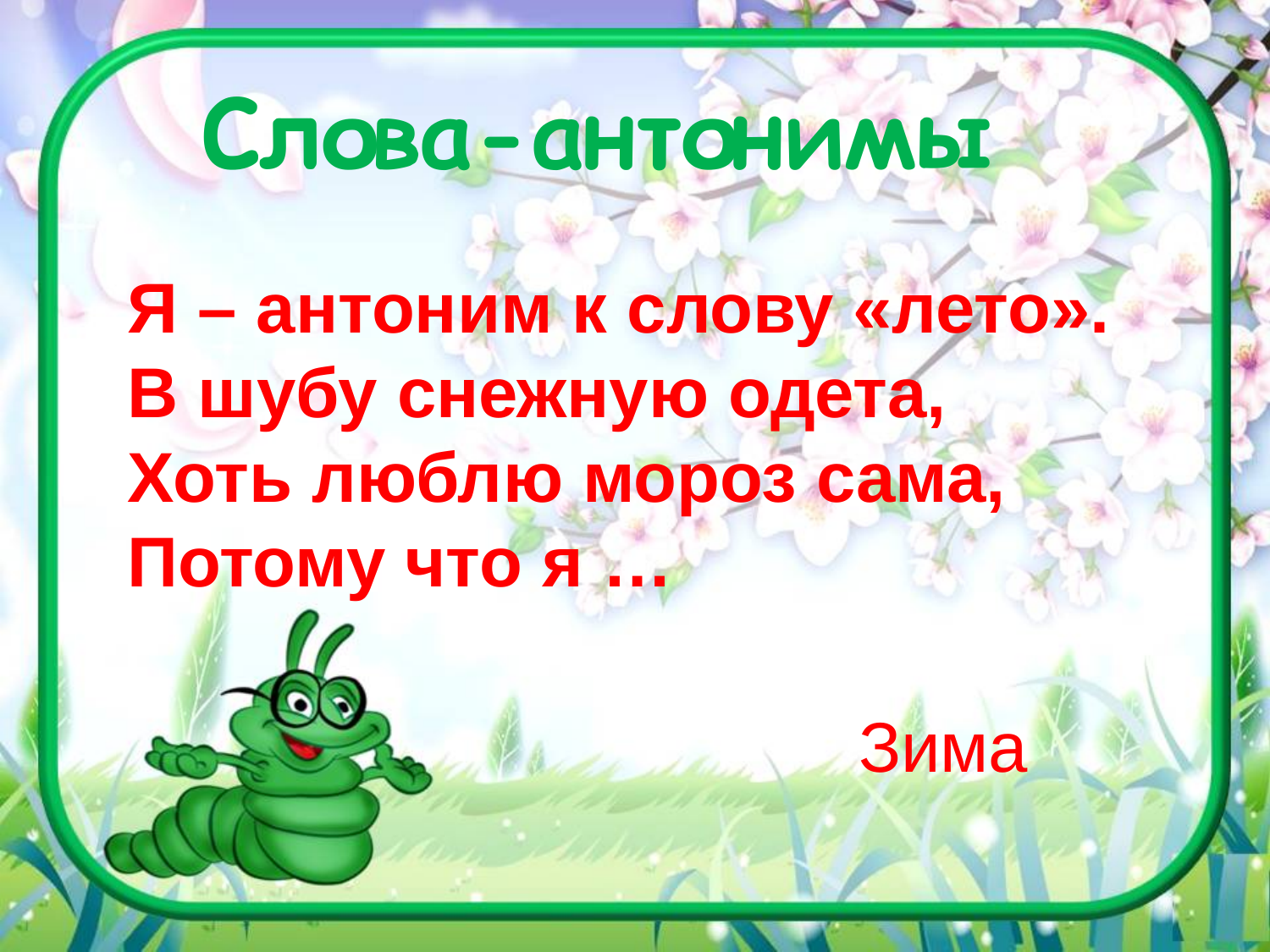

Слова-антонимы

Я – антоним к слову «лето».
В шубу снежную одета,
Хоть люблю мороз сама,
Потому что я …
Зима